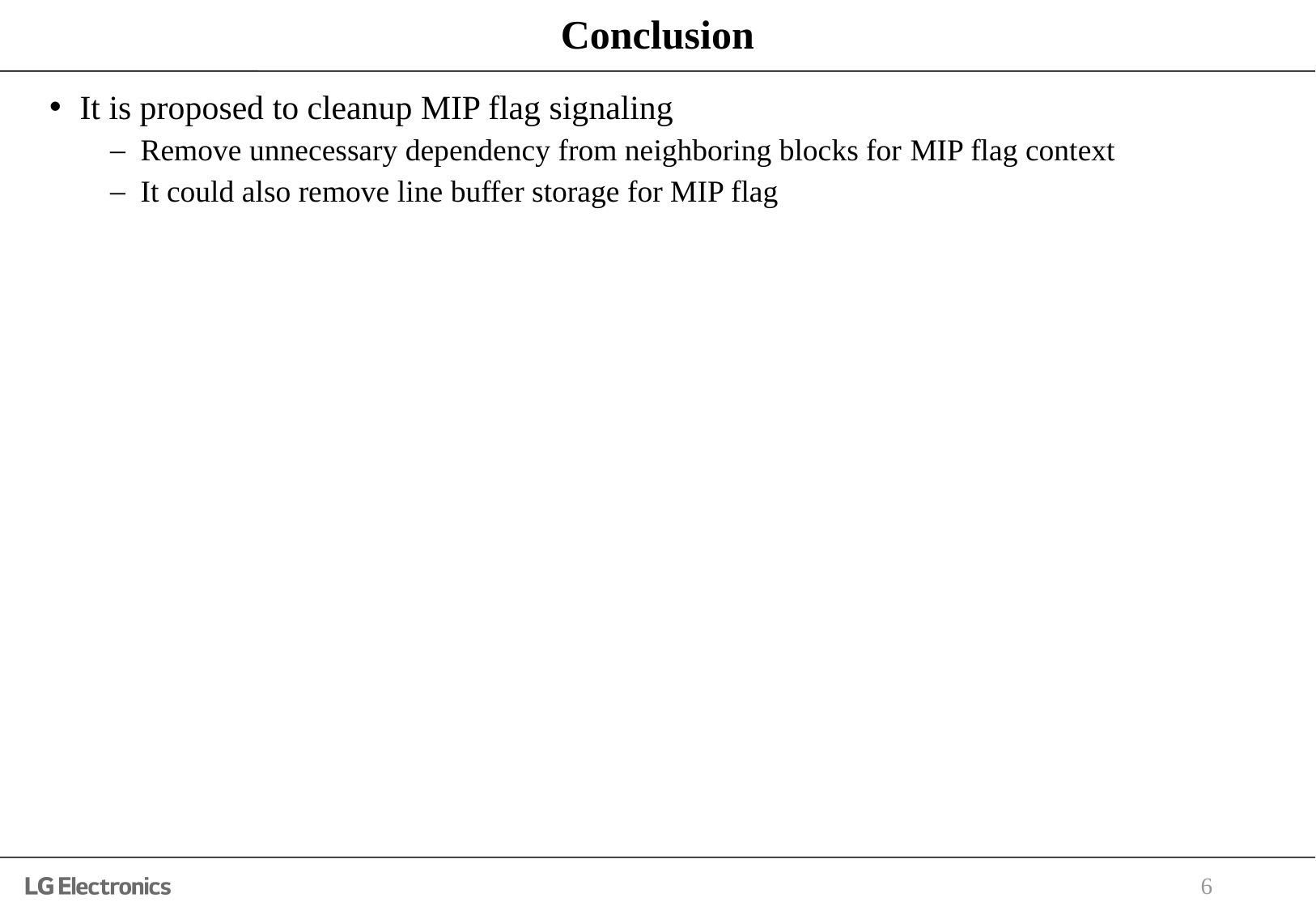

# Conclusion
It is proposed to cleanup MIP flag signaling
Remove unnecessary dependency from neighboring blocks for MIP flag context
It could also remove line buffer storage for MIP flag

6